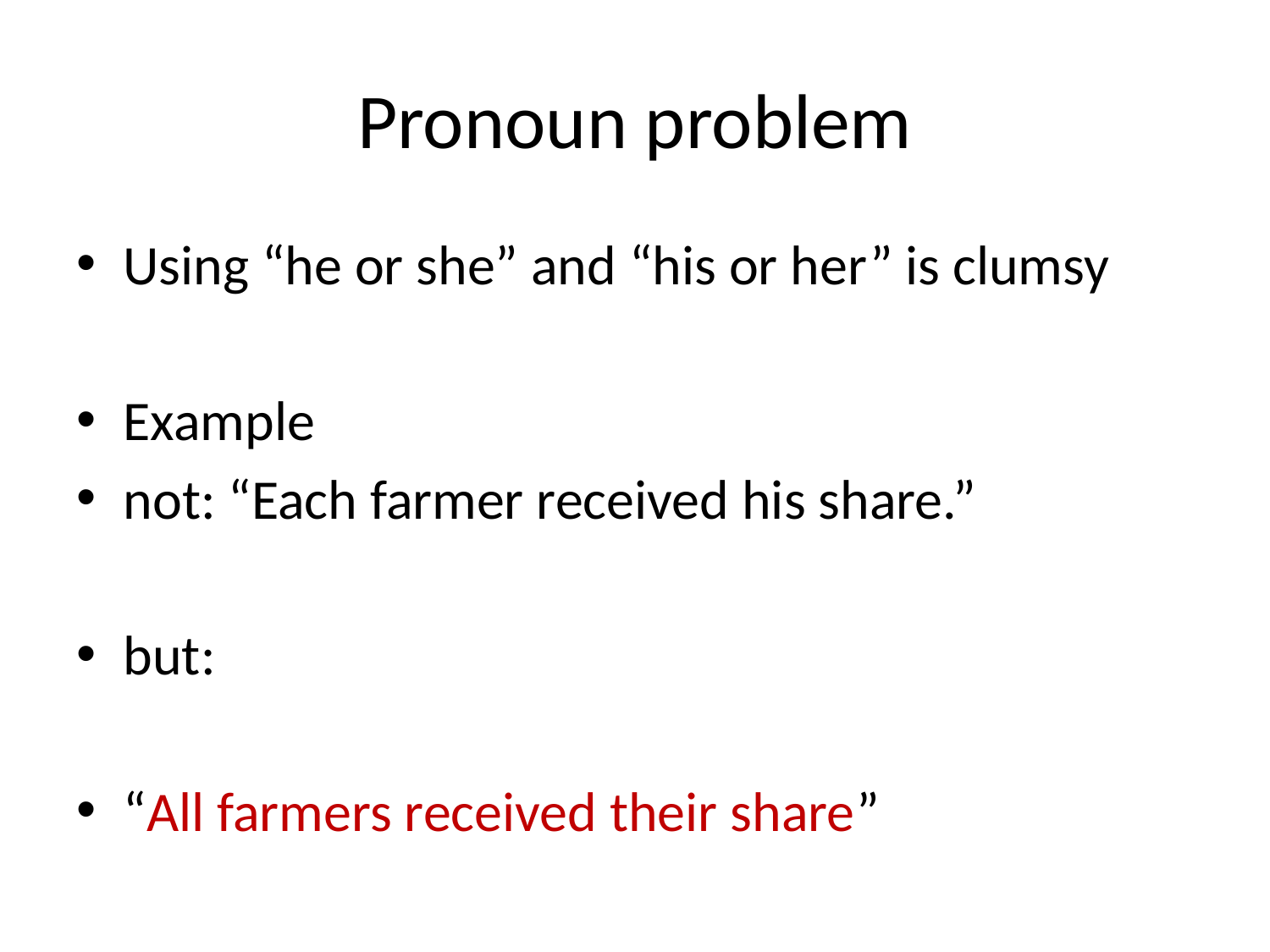

# Pronoun problem
Using “he or she” and “his or her” is clumsy

Example
not: “Each farmer received his share.”

but:

“All farmers received their share”